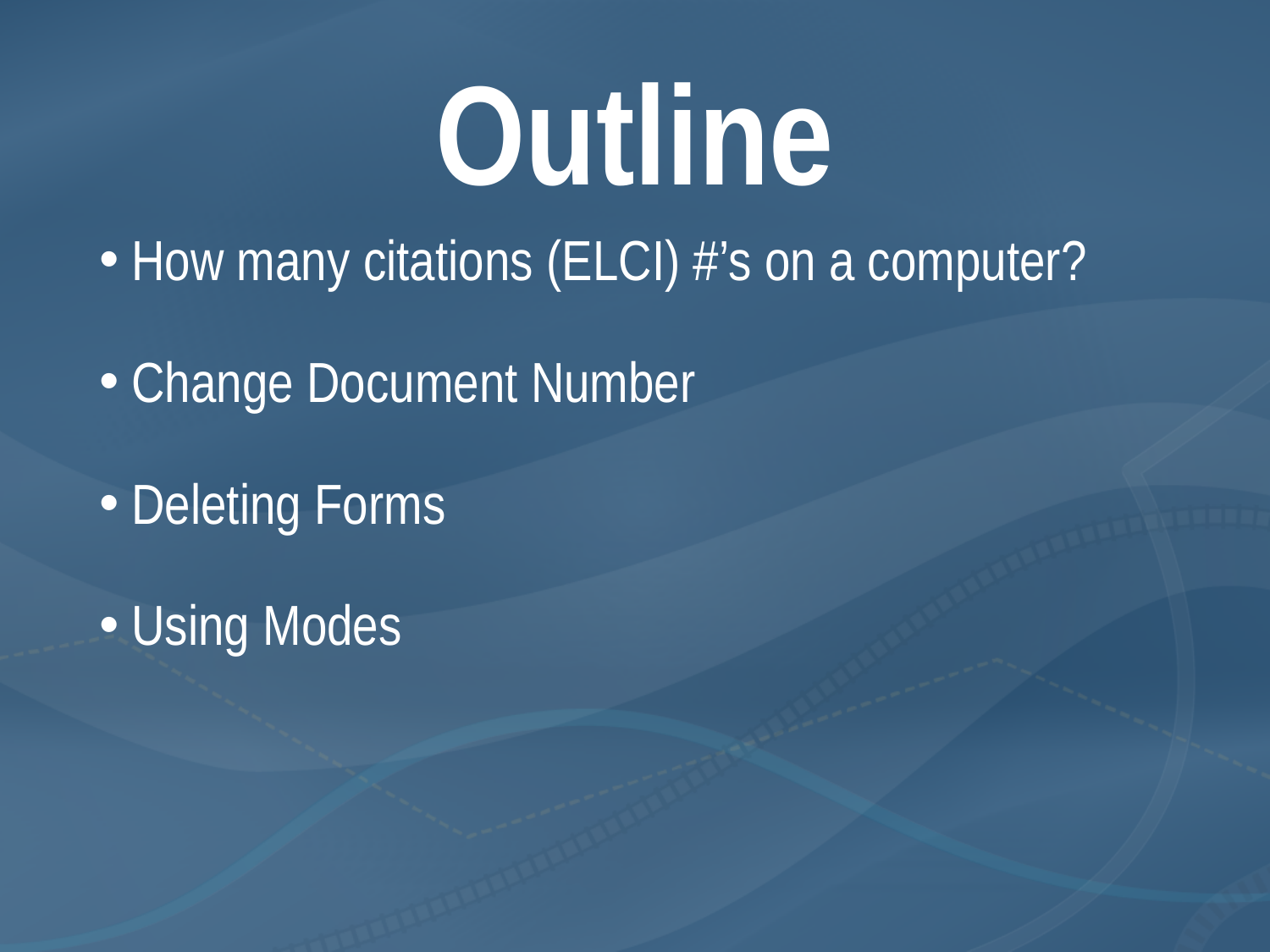

# Outline
How many citations (ELCI) #’s on a computer?

Change Document Number

Deleting Forms

Using Modes